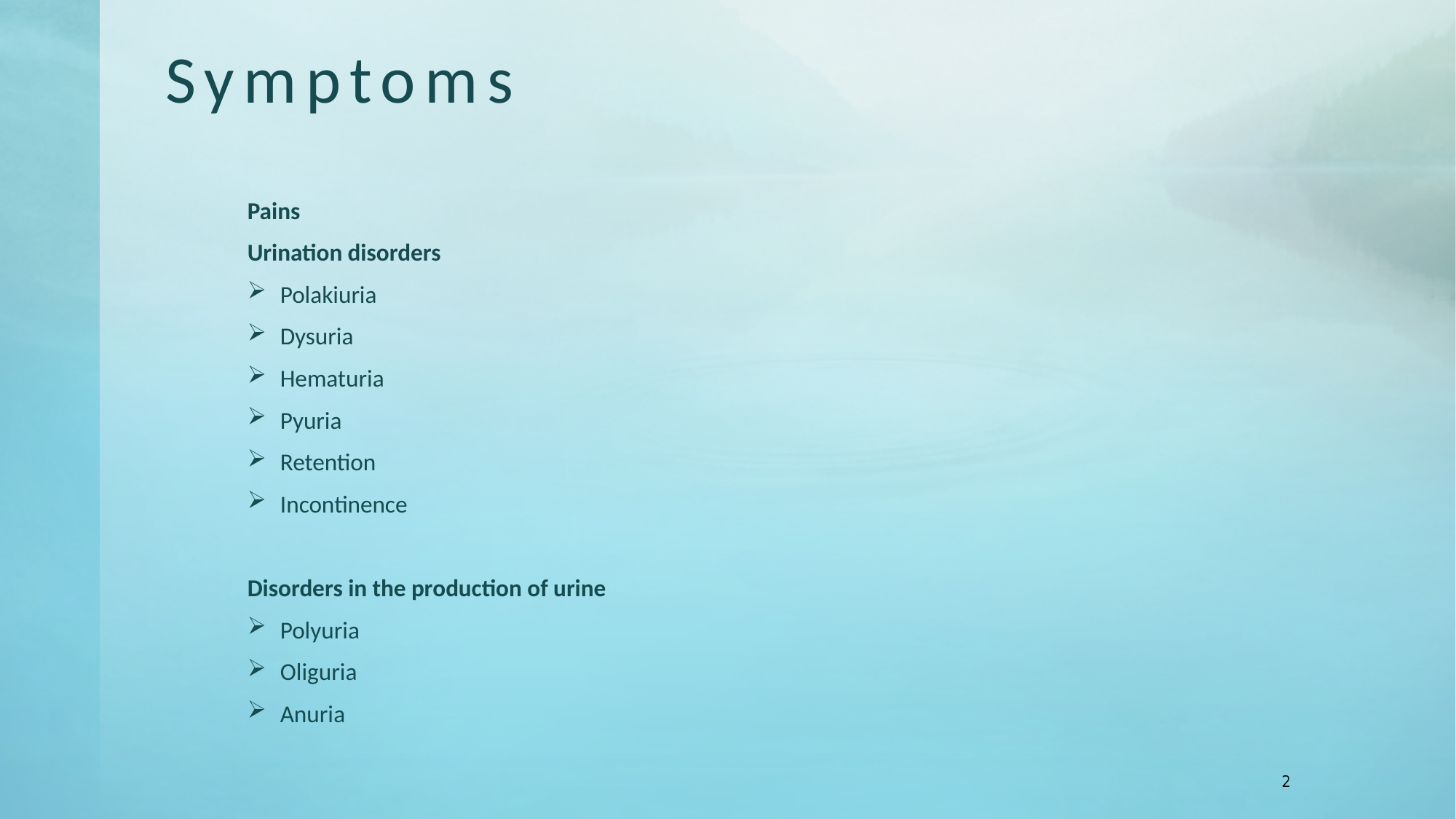

# Symptoms

Pains
Urination disorders
Polakiuria
Dysuria
Hematuria
Pyuria
Retention
Incontinence

Disorders in the production of urine
Polyuria
Oliguria
Anuria
2